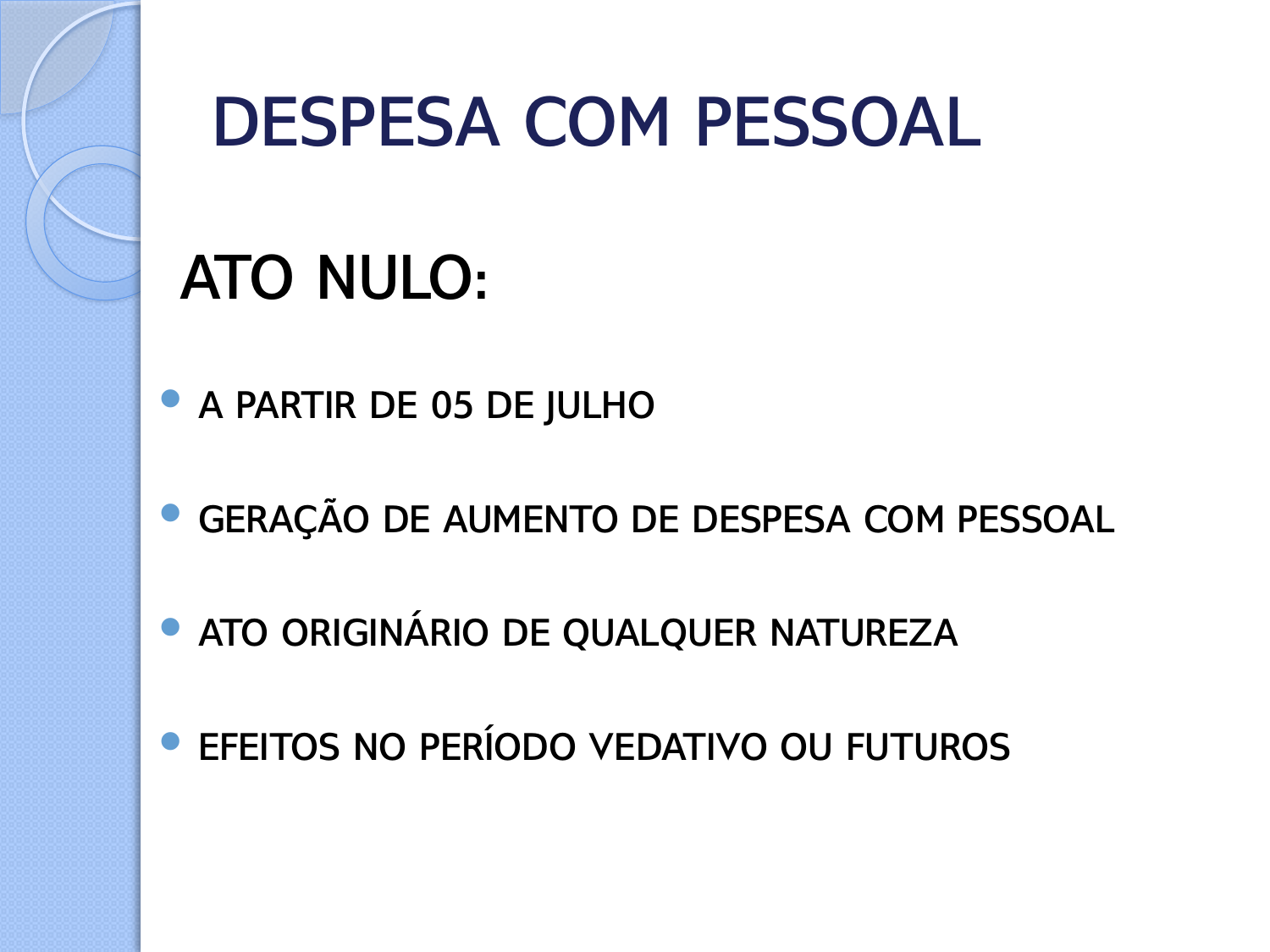

# DESPESA COM PESSOAL
 ATO NULO:

A PARTIR DE 05 DE JULHO

GERAÇÃO DE AUMENTO DE DESPESA COM PESSOAL

ATO ORIGINÁRIO DE QUALQUER NATUREZA

EFEITOS NO PERÍODO VEDATIVO OU FUTUROS